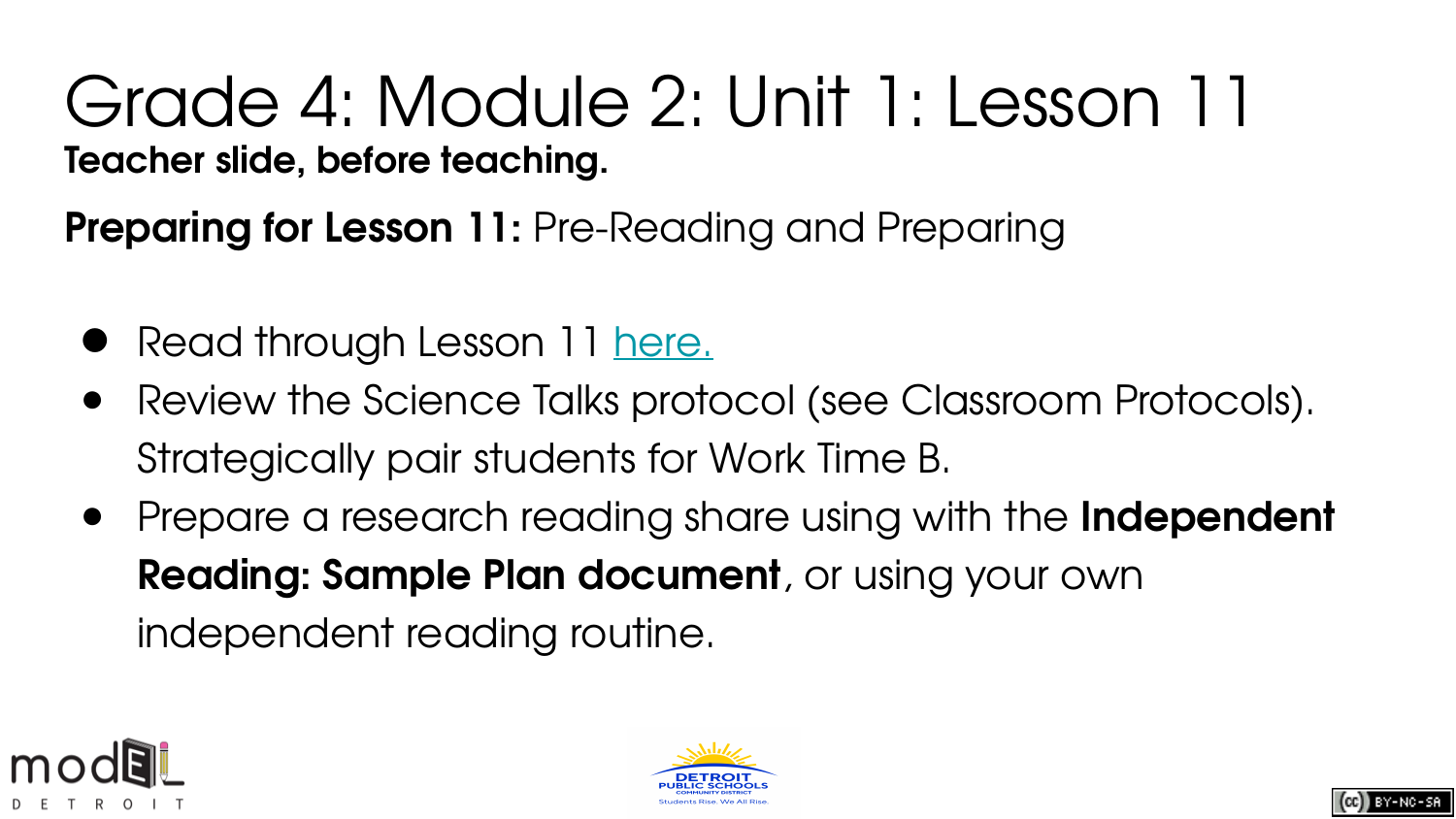

# Grade 4: Module 2: Unit 1: Lesson 11
Teacher slide, before teaching.

Preparing for Lesson 11: Pre-Reading and Preparing

Read through Lesson 11 here.
Review the Science Talks protocol (see Classroom Protocols).  Strategically pair students for Work Time B.
Prepare a research reading share using with the Independent Reading: Sample Plan document, or using your own independent reading routine.